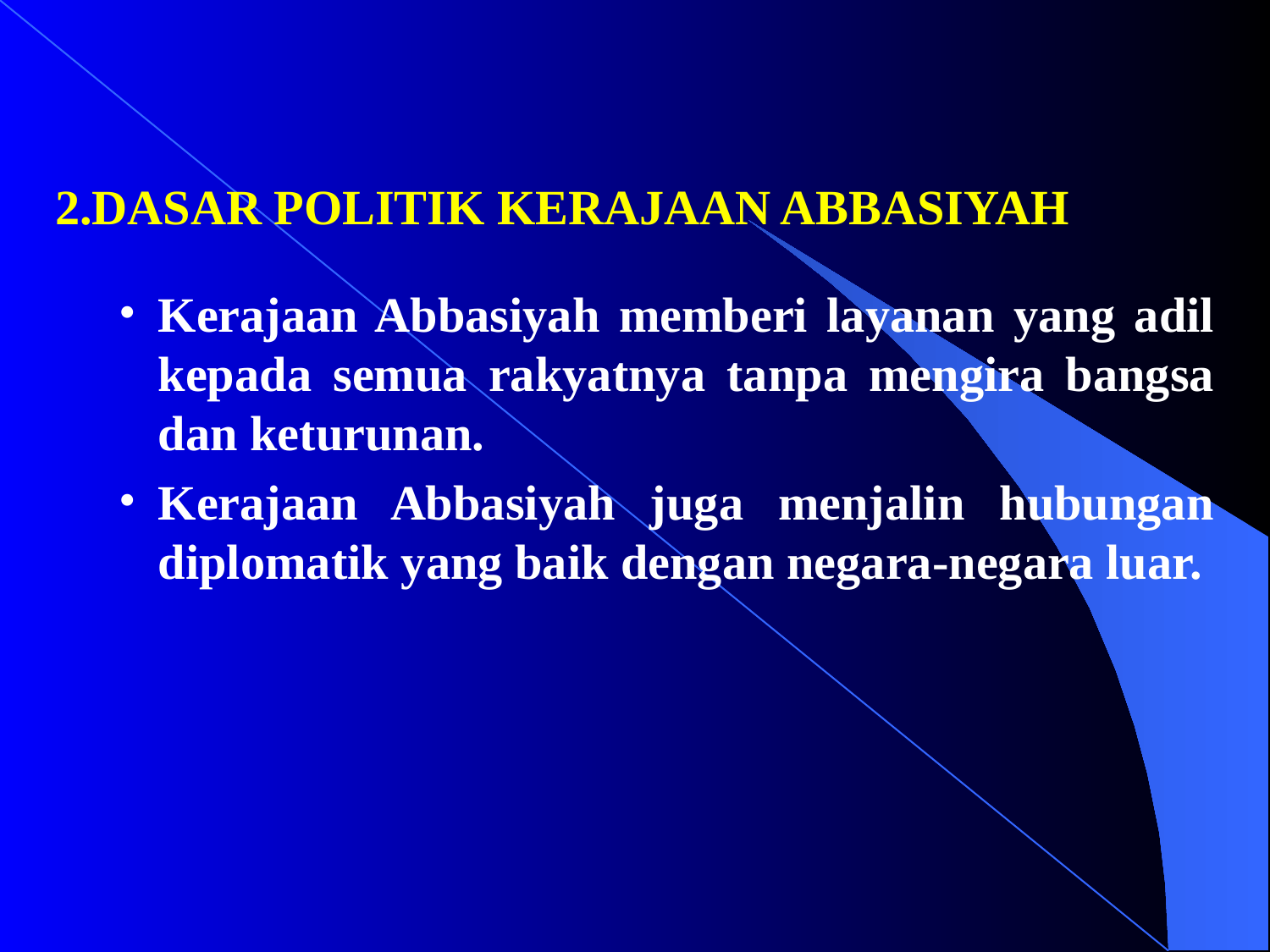

2.DASAR POLITIK KERAJAAN ABBASIYAH

Kerajaan Abbasiyah memberi layanan yang adil kepada semua rakyatnya tanpa mengira bangsa dan keturunan.
Kerajaan Abbasiyah juga menjalin hubungan diplomatik yang baik dengan negara-negara luar.